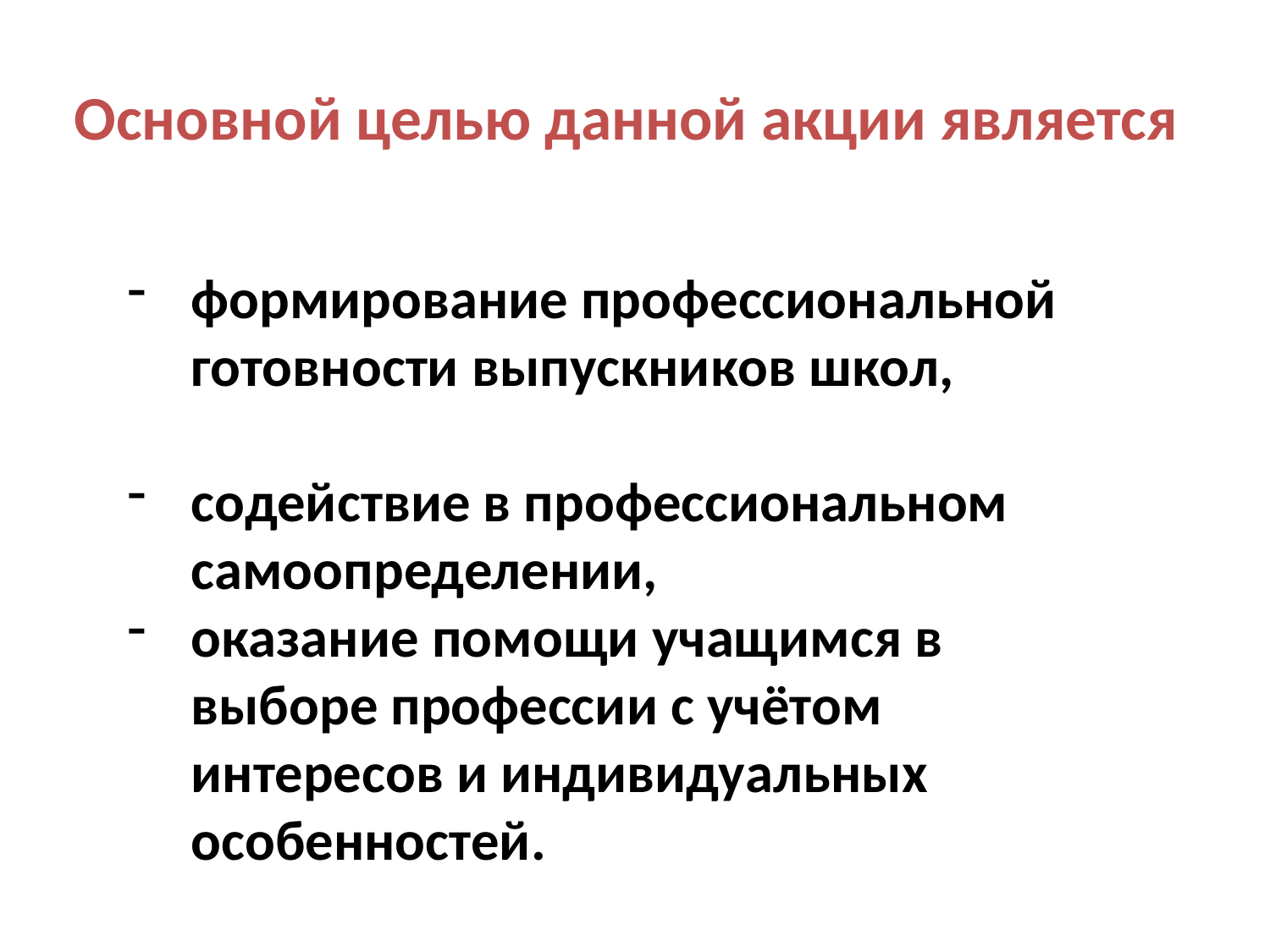

# Основной целью данной акции является
формирование профессиональной готовности выпускников школ,

содействие в профессиональном самоопределении,
оказание помощи учащимся в выборе профессии с учётом интересов и индивидуальных особенностей.